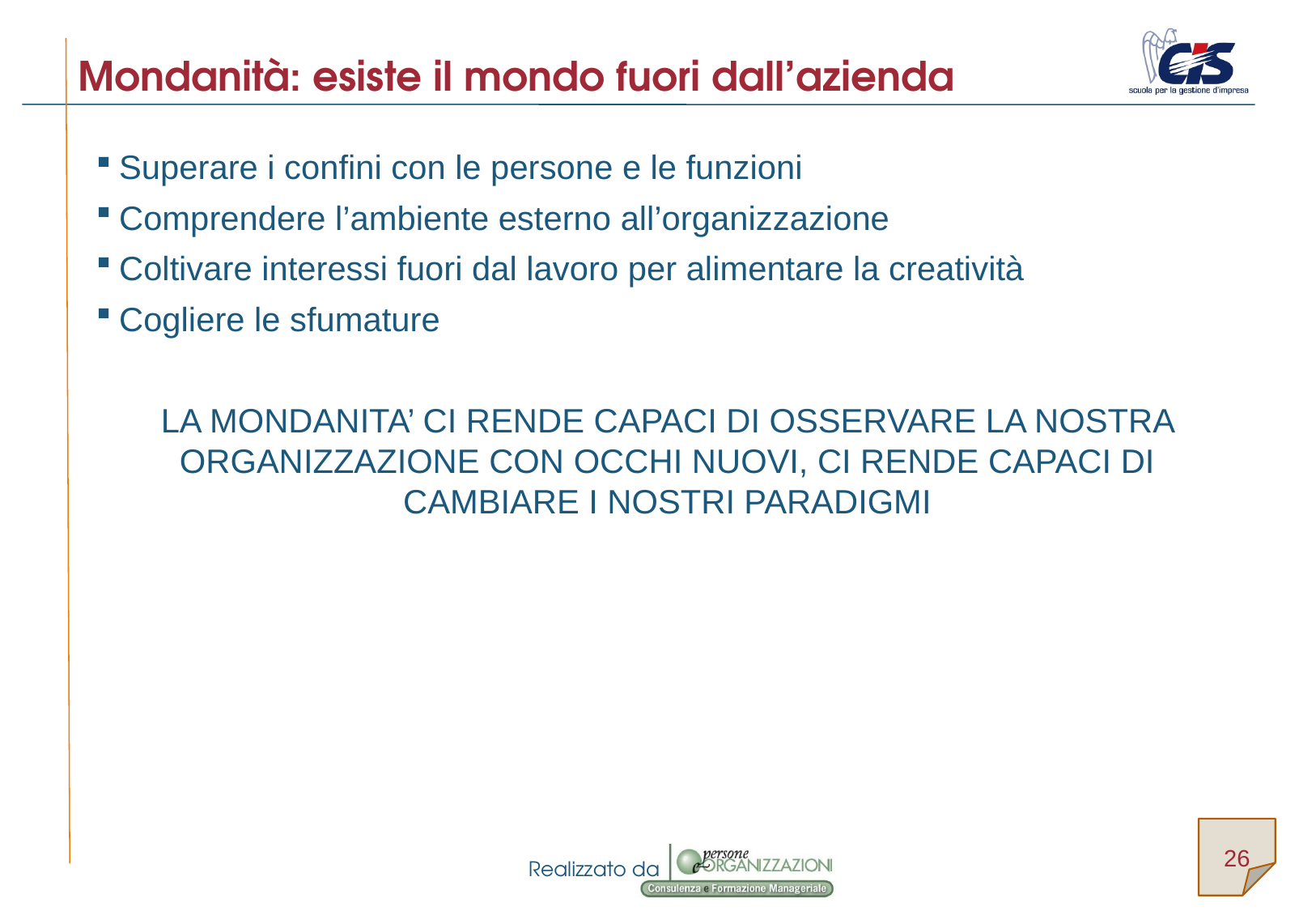

# Mondanità: esiste il mondo fuori dall’azienda
Superare i confini con le persone e le funzioni
Comprendere l’ambiente esterno all’organizzazione
Coltivare interessi fuori dal lavoro per alimentare la creatività
Cogliere le sfumature

LA MONDANITA’ CI RENDE CAPACI DI OSSERVARE LA NOSTRA ORGANIZZAZIONE CON OCCHI NUOVI, CI RENDE CAPACI DI CAMBIARE I NOSTRI PARADIGMI
26